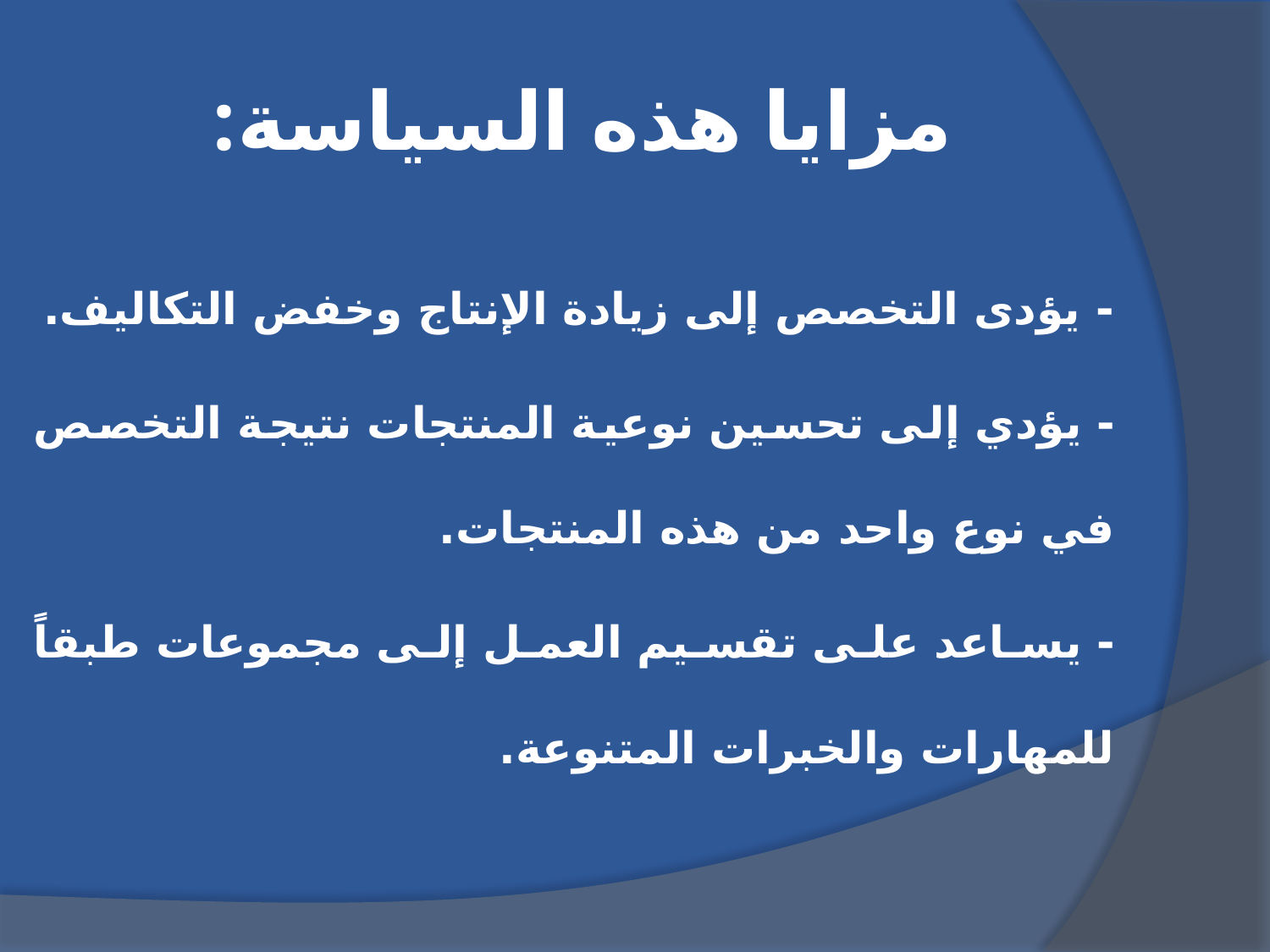

# مزايا هذه السياسة:
- يؤدى التخصص إلى زيادة الإنتاج وخفض التكاليف.
- يؤدي إلى تحسين نوعية المنتجات نتيجة التخصص في نوع واحد من هذه المنتجات.
- يساعد على تقسيم العمل إلى مجموعات طبقاً للمهارات والخبرات المتنوعة.